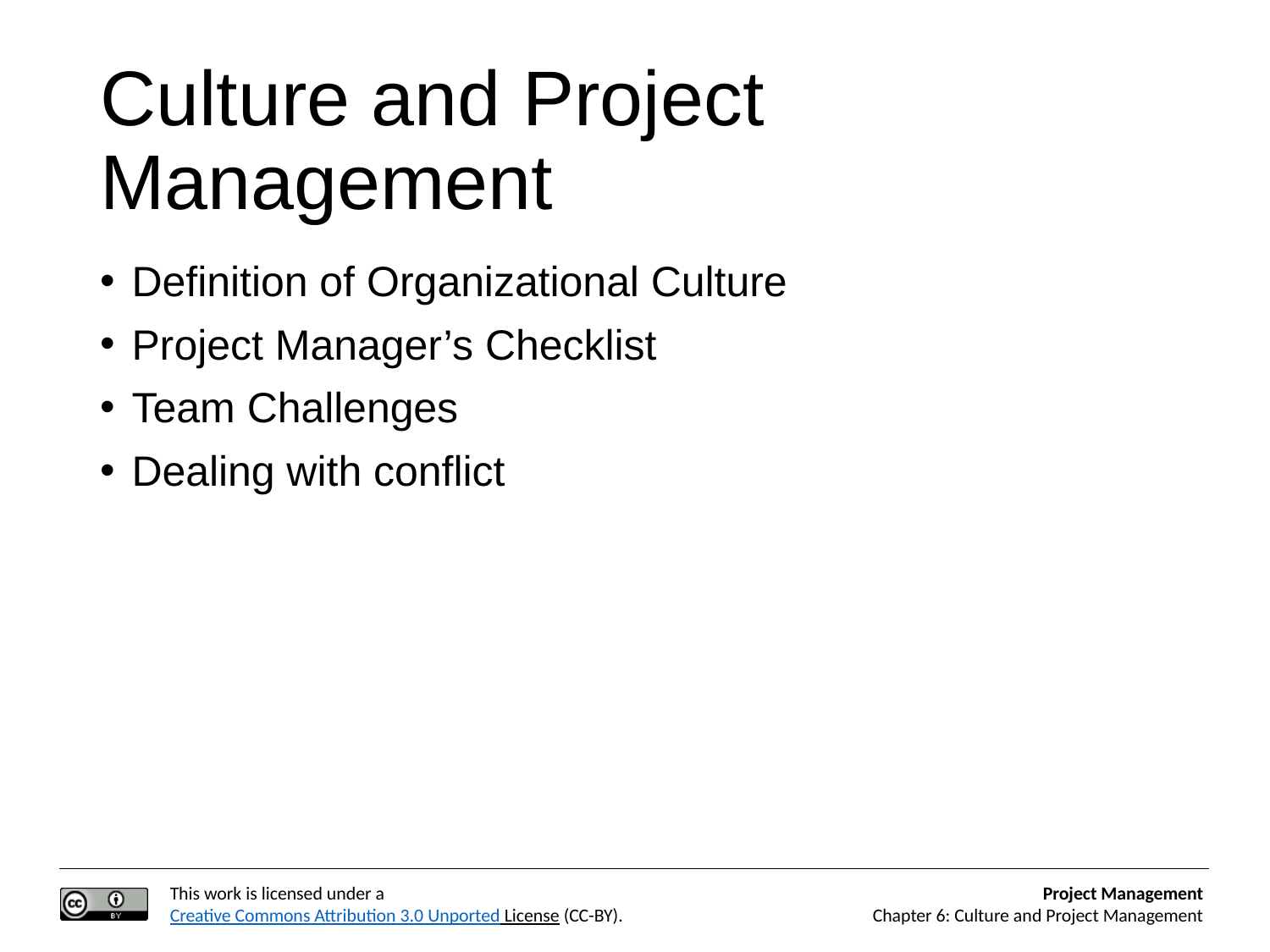

# Culture and Project Management
Definition of Organizational Culture
Project Manager’s Checklist
Team Challenges
Dealing with conflict